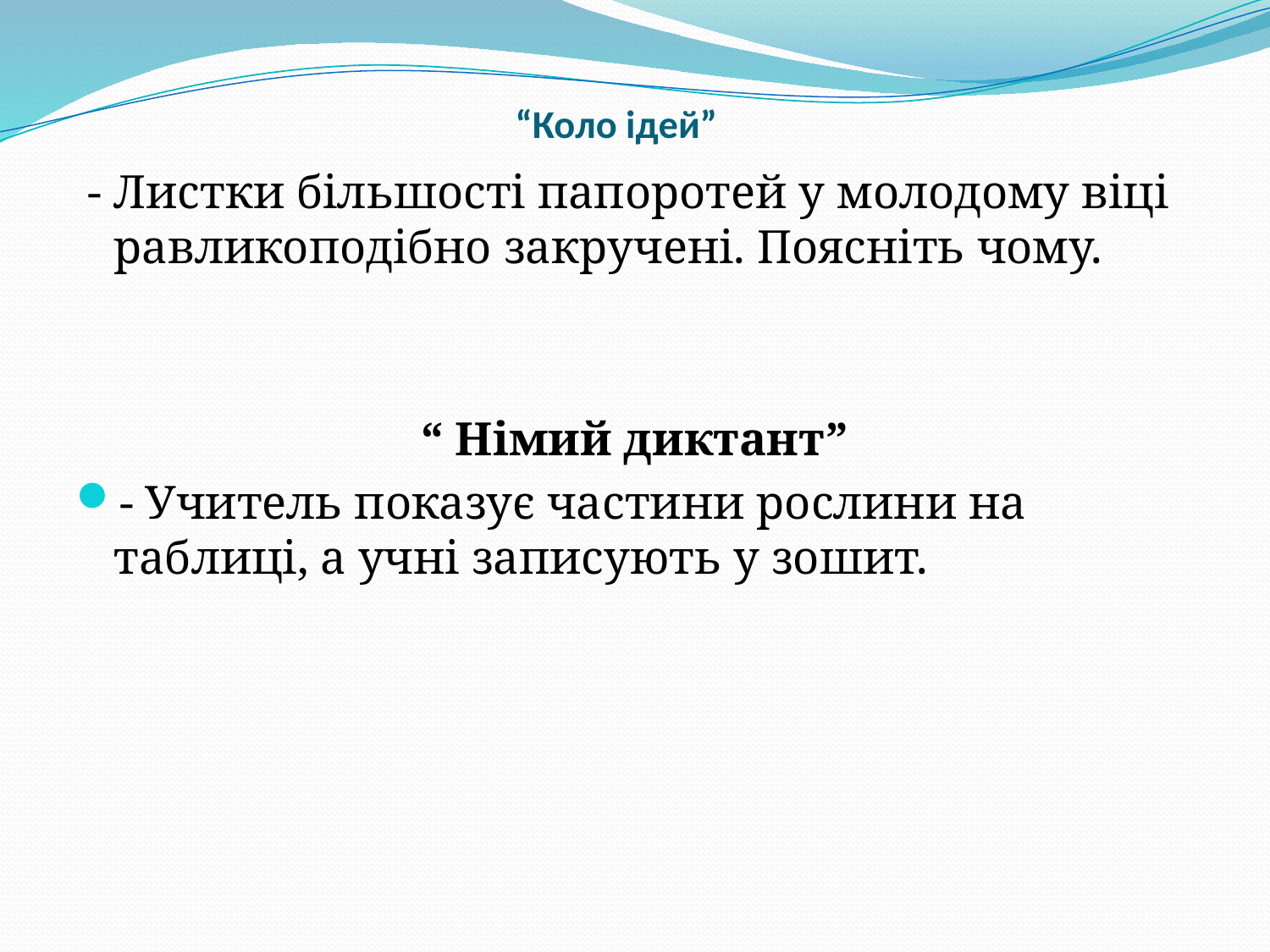

# “Коло ідей”
 - Листки більшості папоротей у молодому віці равликоподібно закручені. Поясніть чому.

“ Німий диктант”
- Учитель показує частини рослини на таблиці, а учні записують у зошит.